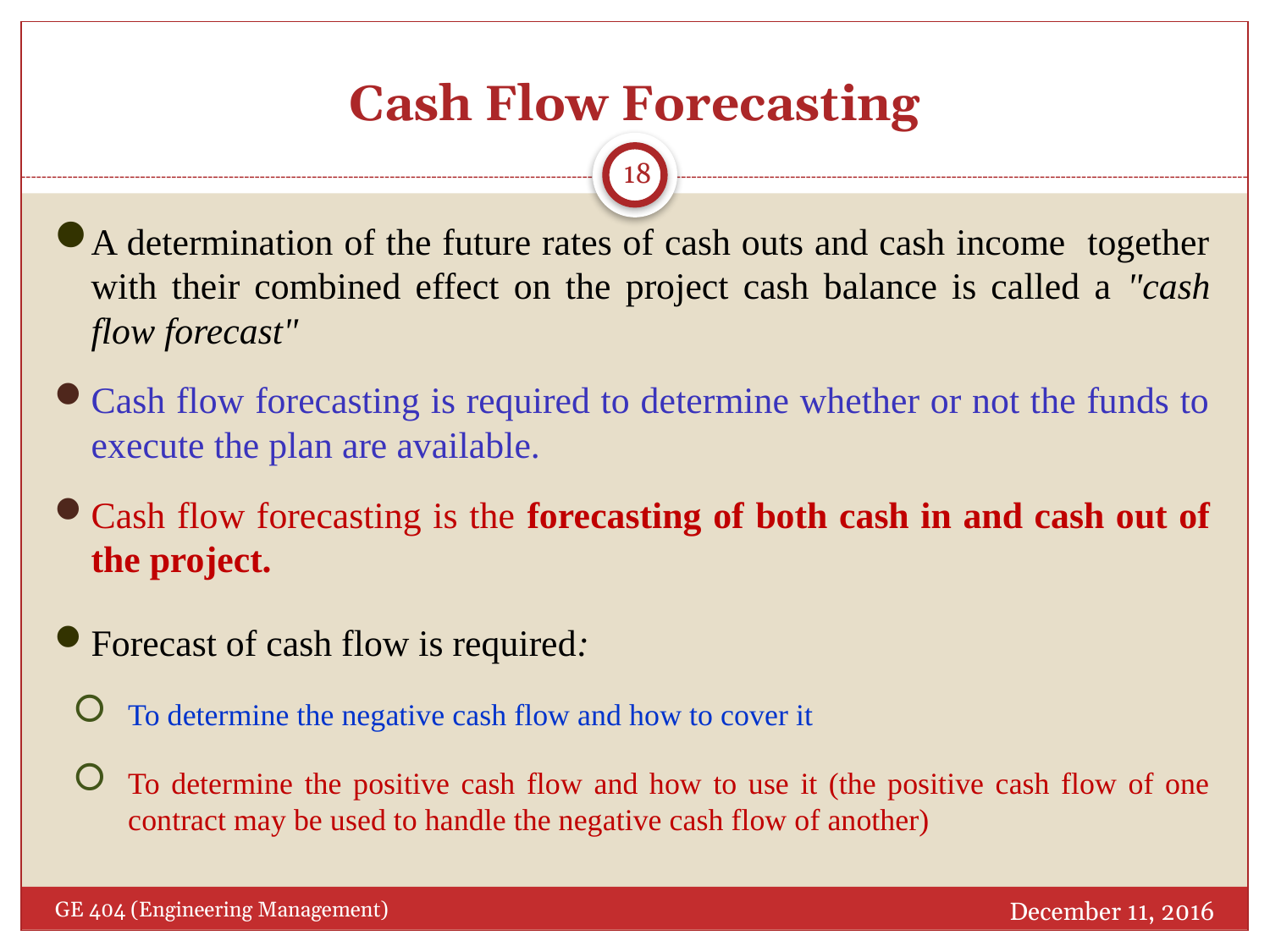

# Cash Flow Forecasting
18
A determination of the future rates of cash outs and cash income  together with their combined effect on the project cash balance is called a "cash flow forecast"
Cash flow forecasting is required to determine whether or not the funds to execute the plan are available.
Cash flow forecasting is the forecasting of both cash in and cash out of the project.
Forecast of cash flow is required:
To determine the negative cash flow and how to cover it
To determine the positive cash flow and how to use it (the positive cash flow of one contract may be used to handle the negative cash flow of another)

December 11, 2016
GE 404 (Engineering Management)